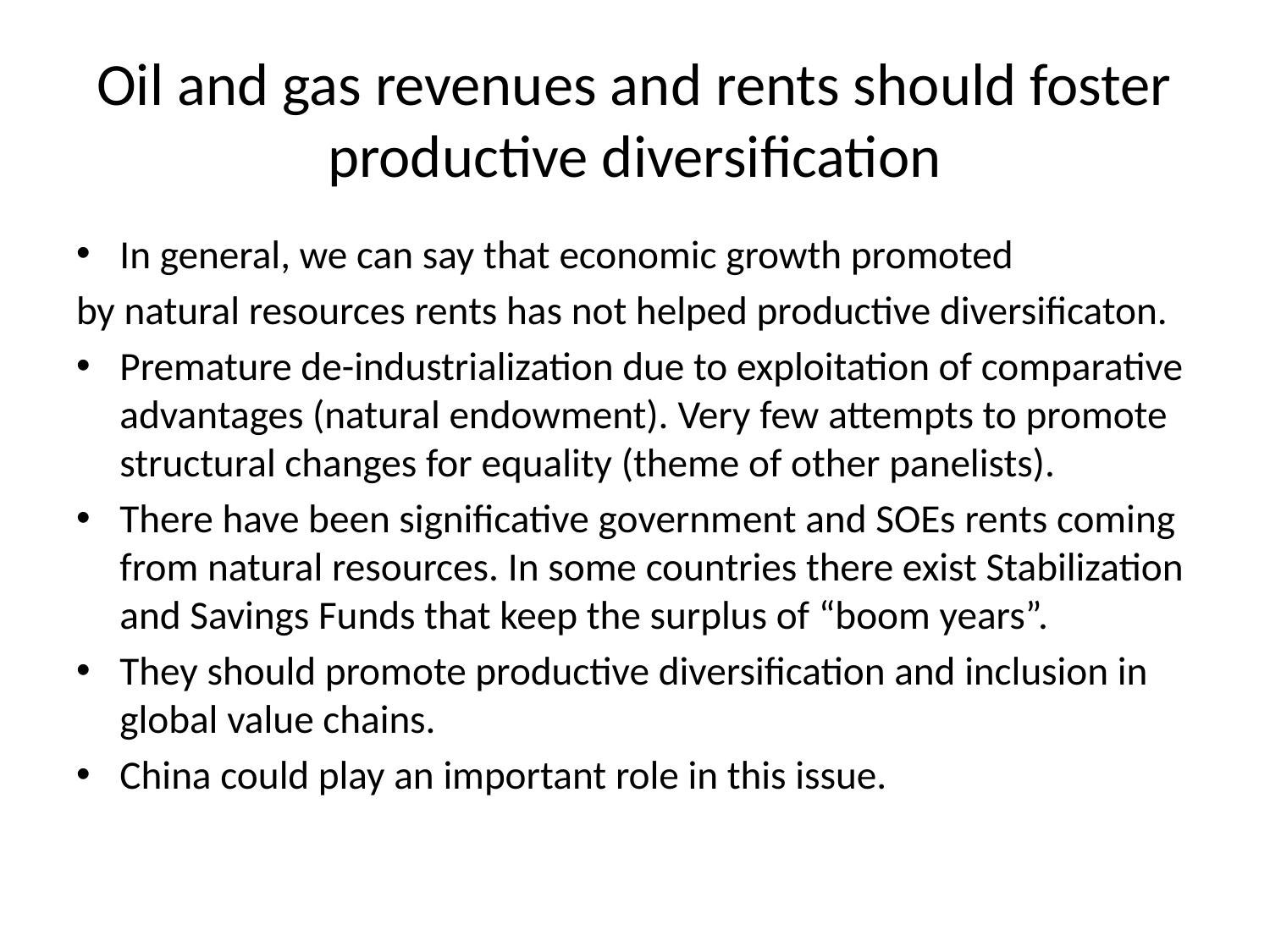

# Oil and gas revenues and rents should foster productive diversification
In general, we can say that economic growth promoted
by natural resources rents has not helped productive diversificaton.
Premature de-industrialization due to exploitation of comparative advantages (natural endowment). Very few attempts to promote structural changes for equality (theme of other panelists).
There have been significative government and SOEs rents coming from natural resources. In some countries there exist Stabilization and Savings Funds that keep the surplus of “boom years”.
They should promote productive diversification and inclusion in global value chains.
China could play an important role in this issue.